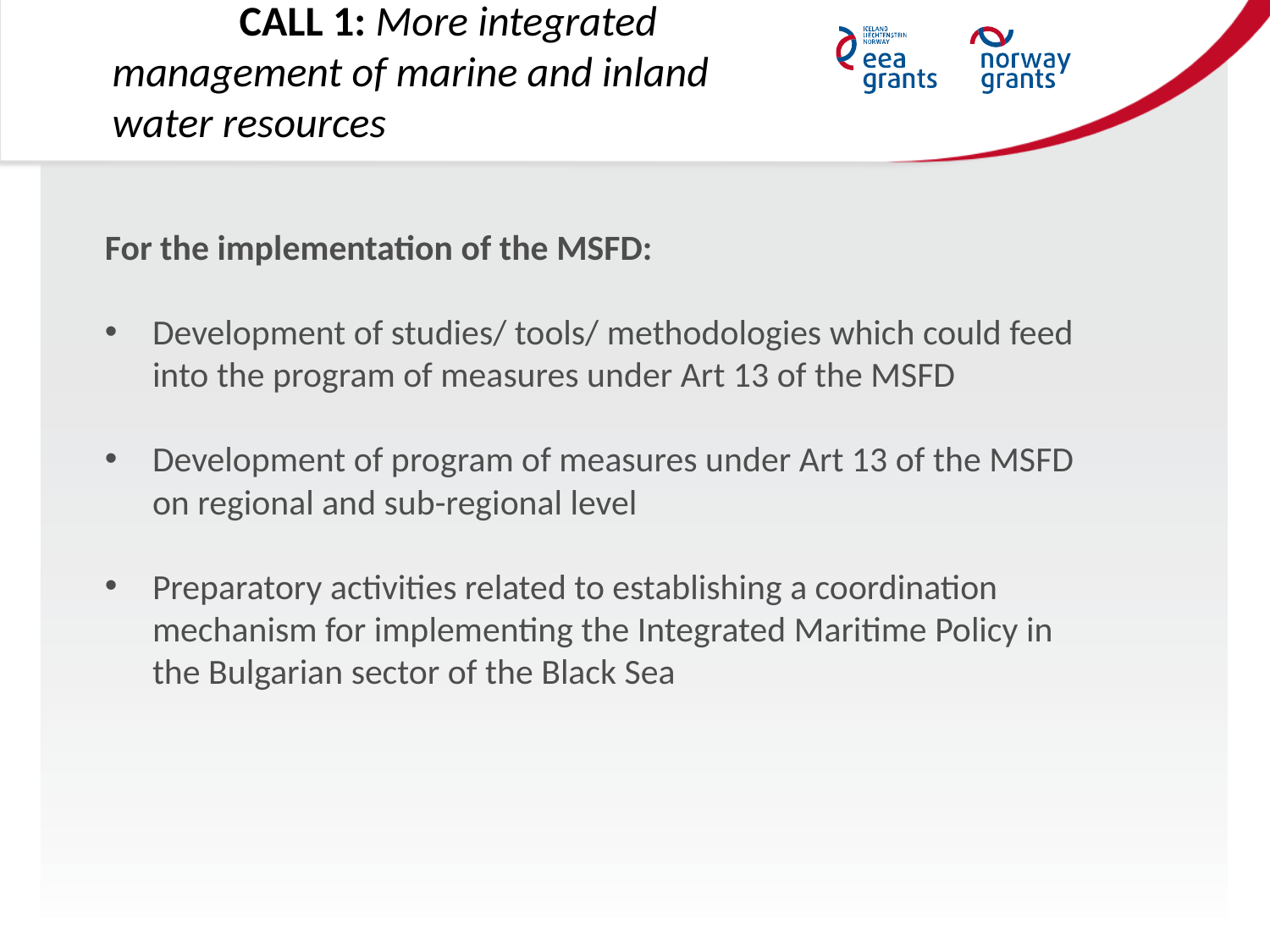

CALL 1: More integrated management of marine and inland water resources
For the implementation of the MSFD:

Development of studies/ tools/ methodologies which could feed into the program of measures under Art 13 of the MSFD

Development of program of measures under Art 13 of the MSFD on regional and sub-regional level

Preparatory activities related to establishing a coordination mechanism for implementing the Integrated Maritime Policy in the Bulgarian sector of the Black Sea